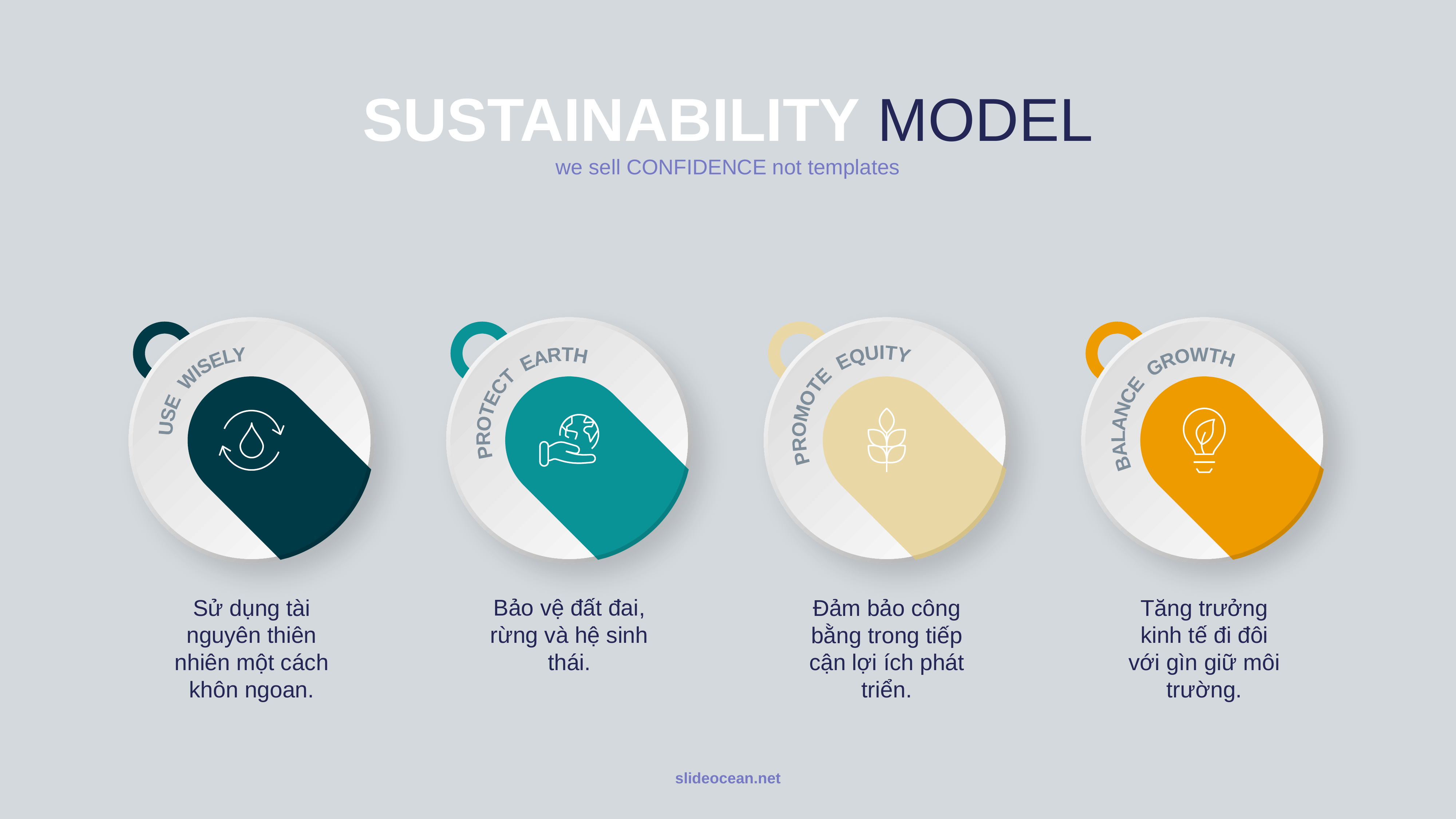

SUSTAINABILITY MODEL
we sell CONFIDENCE not templates

USE  WISELY
PROTECT  EARTH
PROMOTE  EQUITY
BALANCE  GROWTH

Sử dụng tài nguyên thiên nhiên một cách khôn ngoan.
Bảo vệ đất đai, rừng và hệ sinh thái.
Đảm bảo công bằng trong tiếp cận lợi ích phát triển.
Tăng trưởng kinh tế đi đôi với gìn giữ môi trường.
slideocean.net